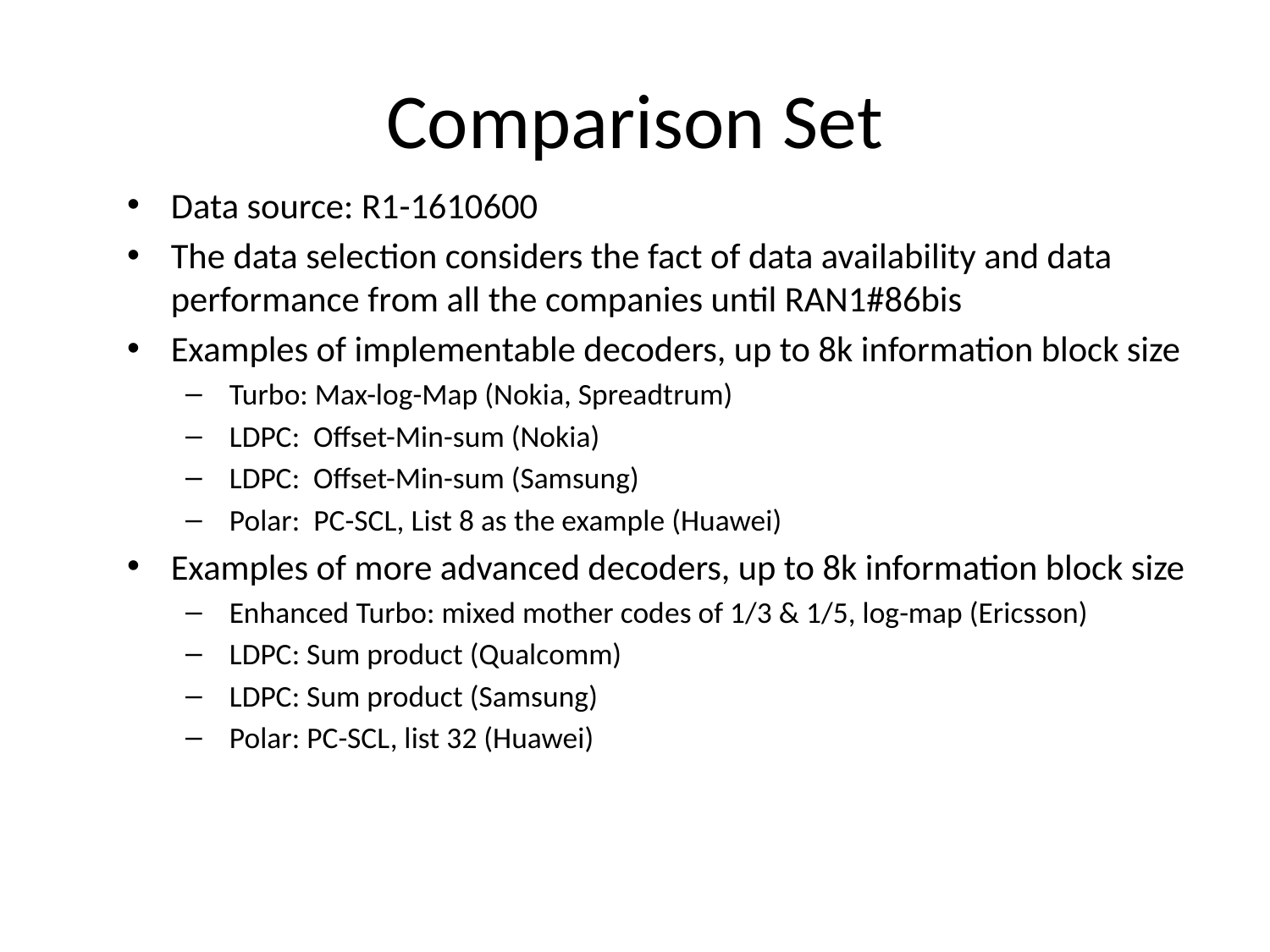

# Comparison Set
Data source: R1-1610600
The data selection considers the fact of data availability and data performance from all the companies until RAN1#86bis
Examples of implementable decoders, up to 8k information block size
Turbo: Max-log-Map (Nokia, Spreadtrum)
LDPC:  Offset-Min-sum (Nokia)
LDPC:  Offset-Min-sum (Samsung)
Polar:  PC-SCL, List 8 as the example (Huawei)
Examples of more advanced decoders, up to 8k information block size
Enhanced Turbo: mixed mother codes of 1/3 & 1/5, log-map (Ericsson)
LDPC: Sum product (Qualcomm)
LDPC: Sum product (Samsung)
Polar: PC-SCL, list 32 (Huawei)